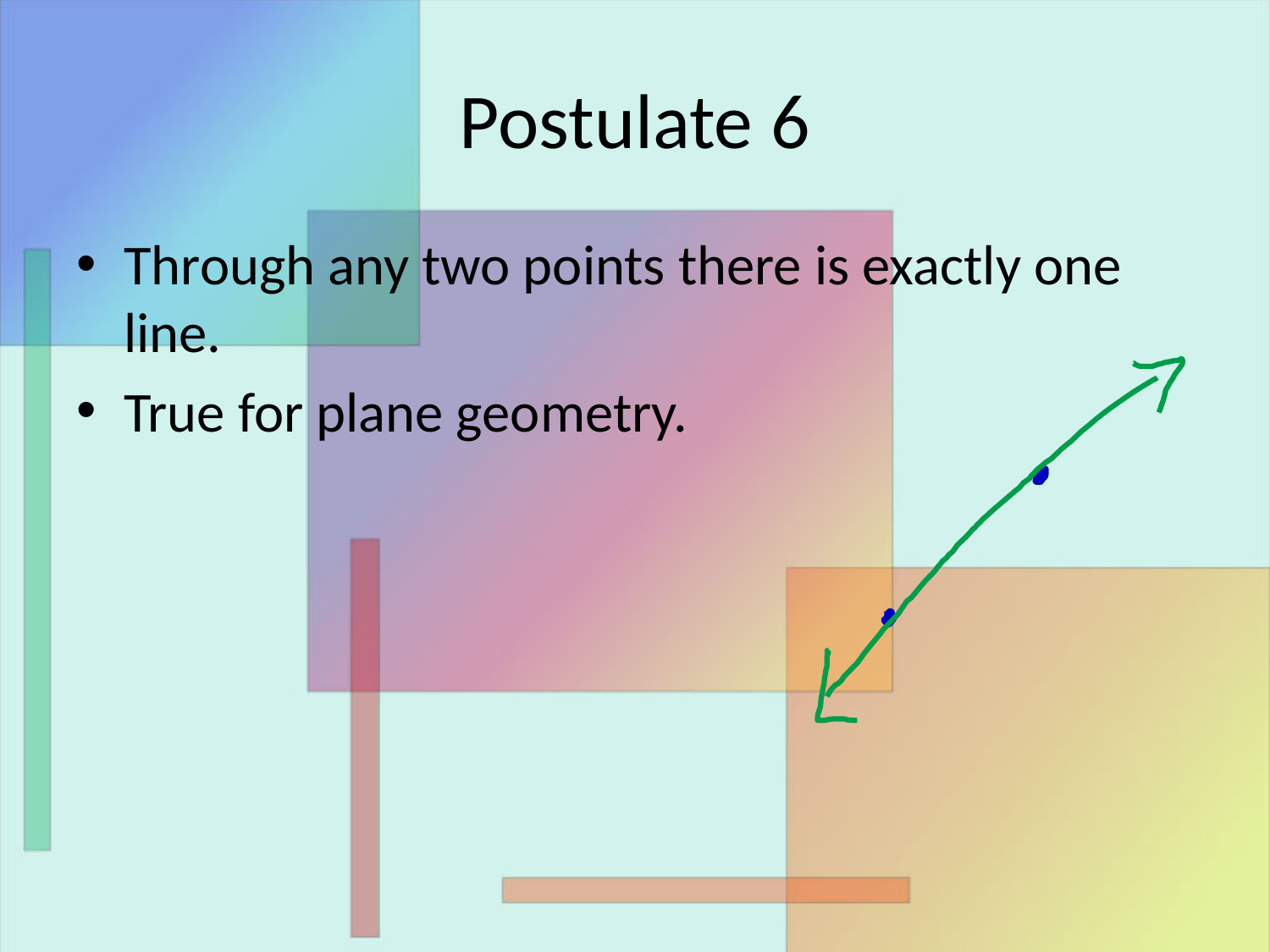

# Postulate 6
Through any two points there is exactly one line.
True for plane geometry.